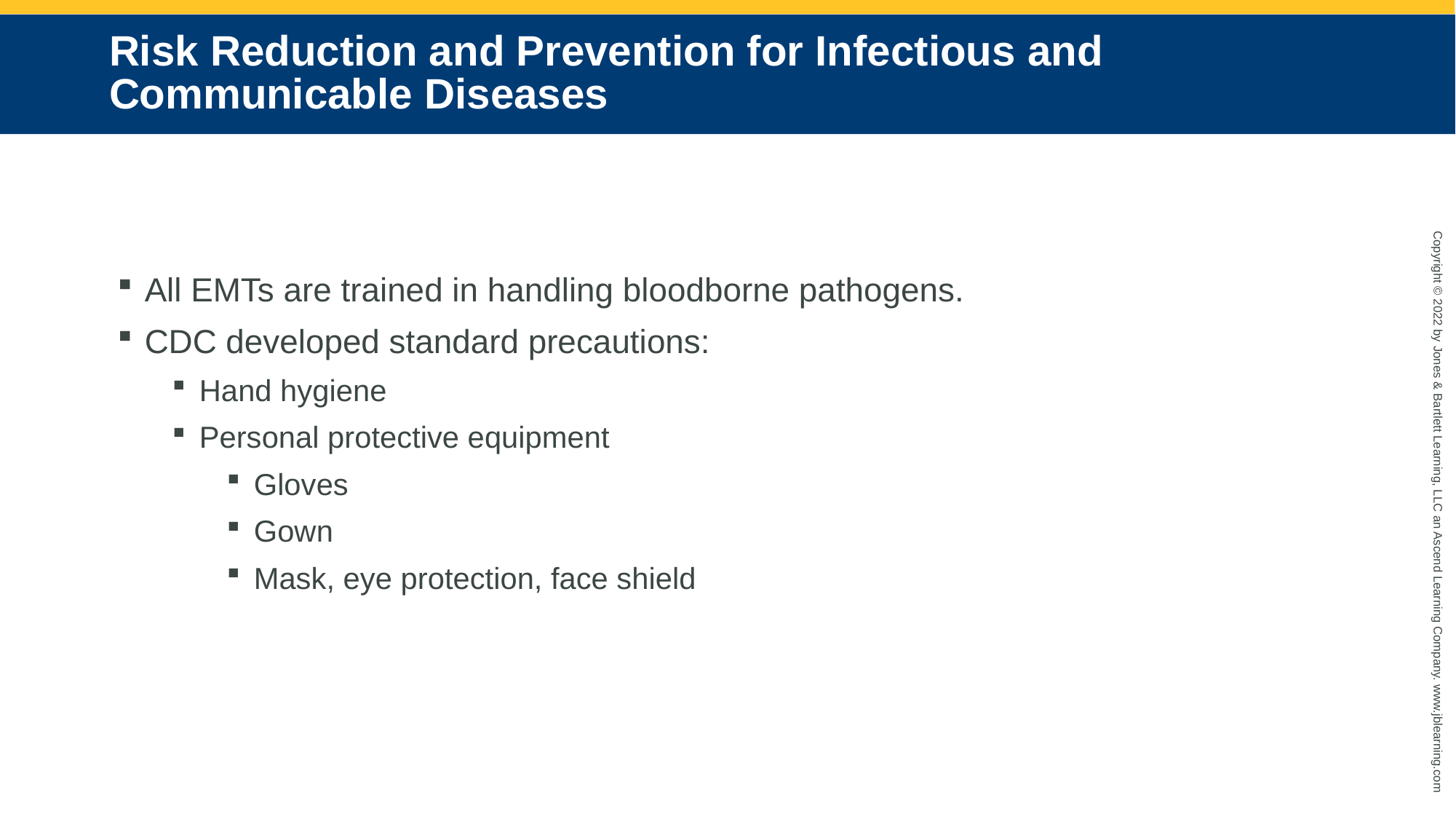

# Risk Reduction and Prevention for Infectious and Communicable Diseases
All EMTs are trained in handling bloodborne pathogens.
CDC developed standard precautions:
Hand hygiene
Personal protective equipment
Gloves
Gown
Mask, eye protection, face shield